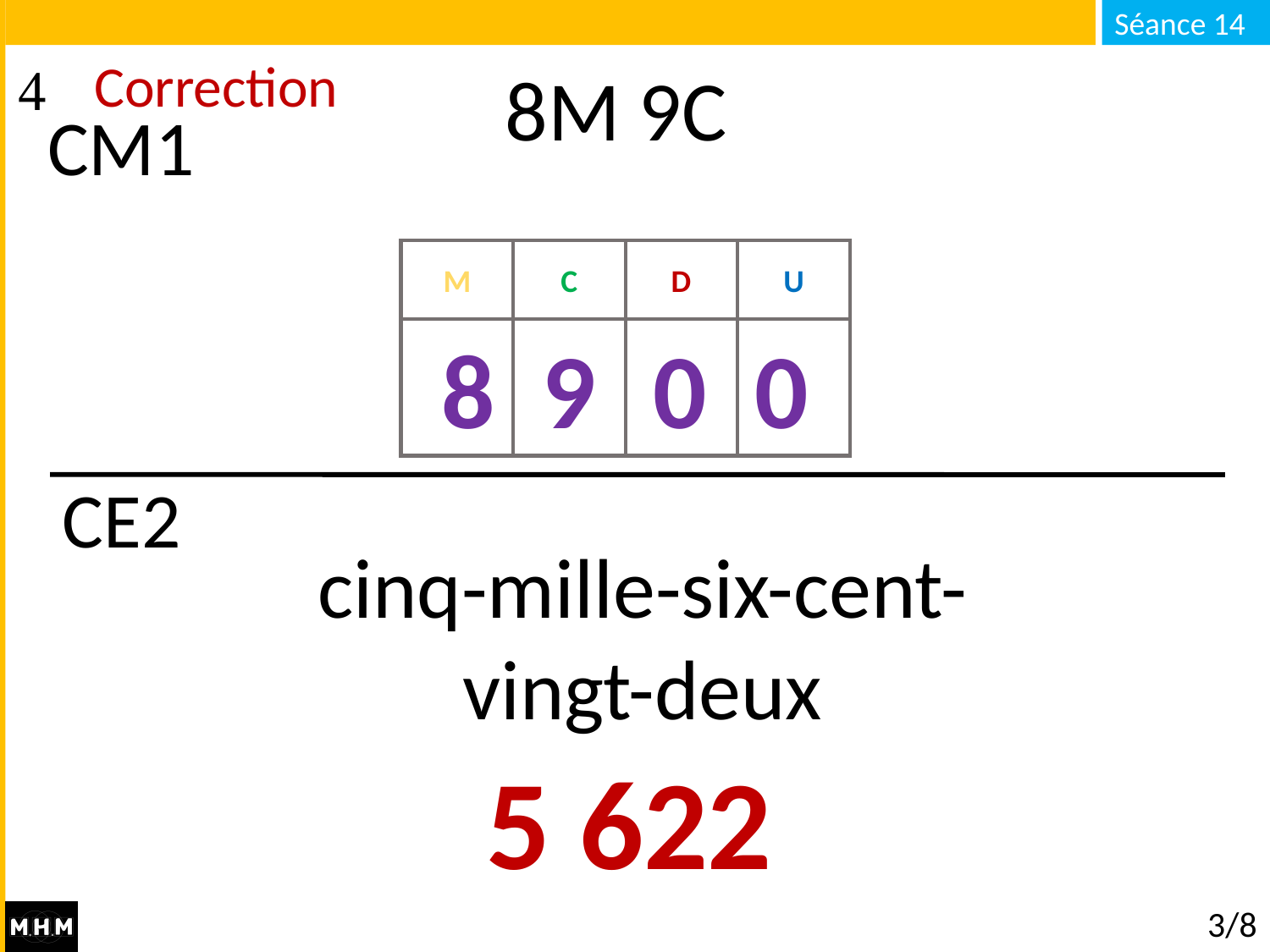

8M 9C
Correction
CM1
M
C
D
U

8   9   0  0
CE2

cinq-mille-six-cent-
vingt-deux

5 622
# 3/8